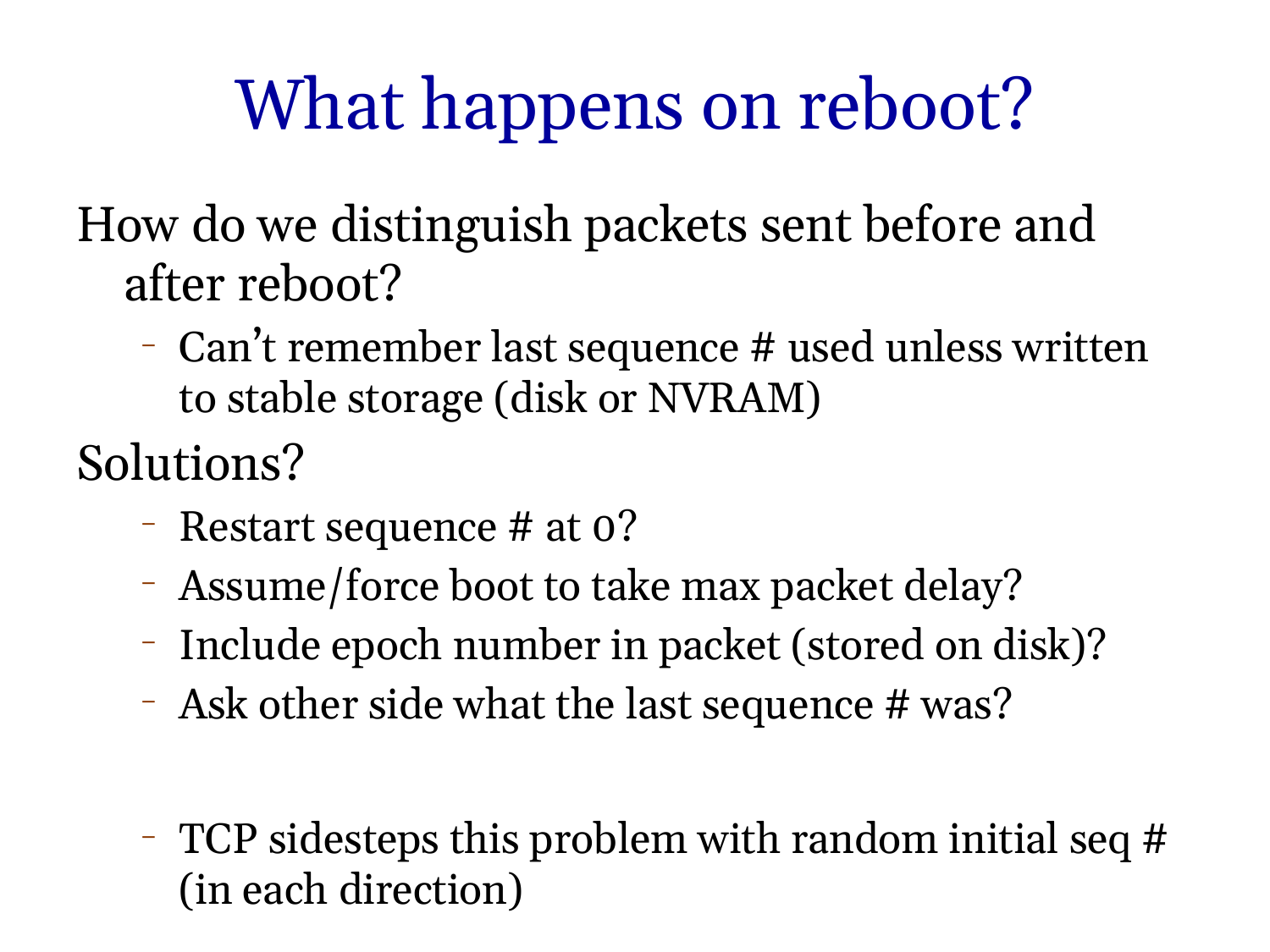

# What happens on reboot?
How do we distinguish packets sent before and after reboot?
Can’t remember last sequence # used unless written to stable storage (disk or NVRAM)
Solutions?
Restart sequence # at 0?
Assume/force boot to take max packet delay?
Include epoch number in packet (stored on disk)?
Ask other side what the last sequence # was?

TCP sidesteps this problem with random initial seq # (in each direction)